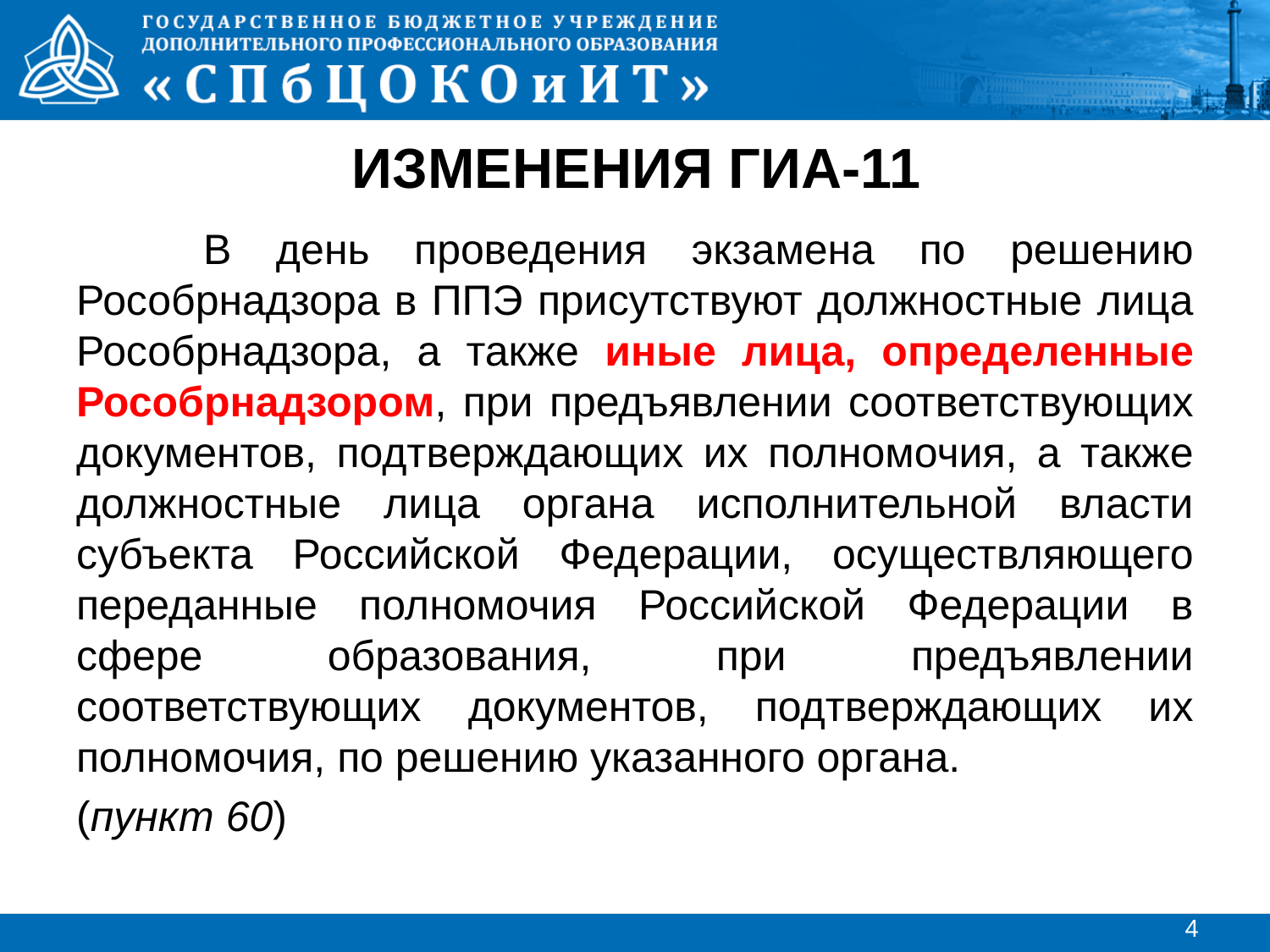

ИЗМЕНЕНИЯ ГИА-11
	В день проведения экзамена по решению Рособрнадзора в ППЭ присутствуют должностные лица Рособрнадзора, а также иные лица, определенные Рособрнадзором, при предъявлении соответствующих документов, подтверждающих их полномочия, а также должностные лица органа исполнительной власти субъекта Российской Федерации, осуществляющего переданные полномочия Российской Федерации в сфере образования, при предъявлении соответствующих документов, подтверждающих их полномочия, по решению указанного органа.
(пункт 60)

4